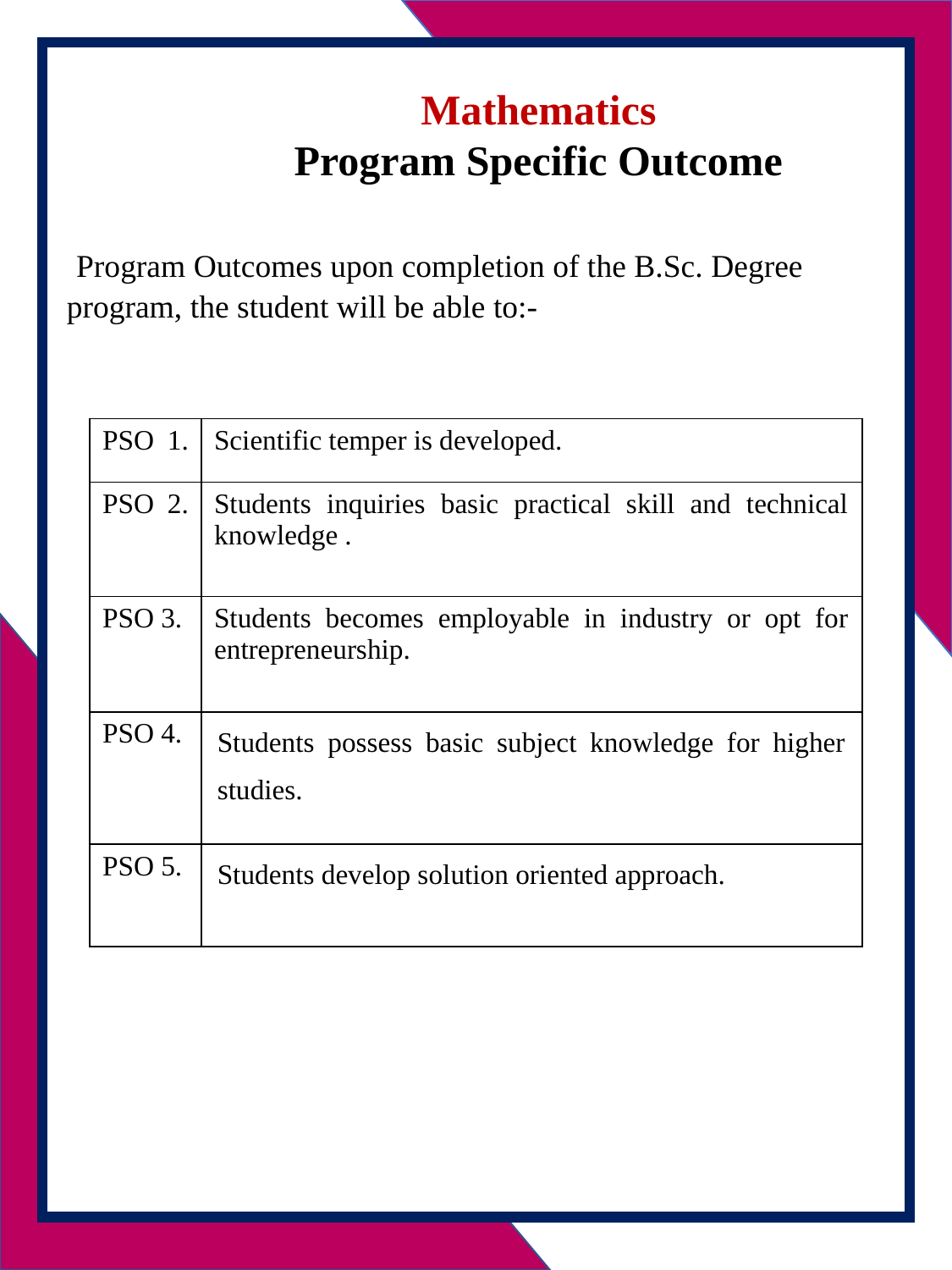

Mathematics
	Program Specific Outcome

 Program Outcomes upon completion of the B.Sc. Degree program, the student will be able to:-

| PSO 1. | Scientific temper is developed. |
| --- | --- |
| PSO 2. | Students inquiries basic practical skill and technical knowledge . |
| PSO 3. | Students becomes employable in industry or opt for entrepreneurship. |
| PSO 4. | Students possess basic subject knowledge for higher studies. |
| PSO 5. | Students develop solution oriented approach. |